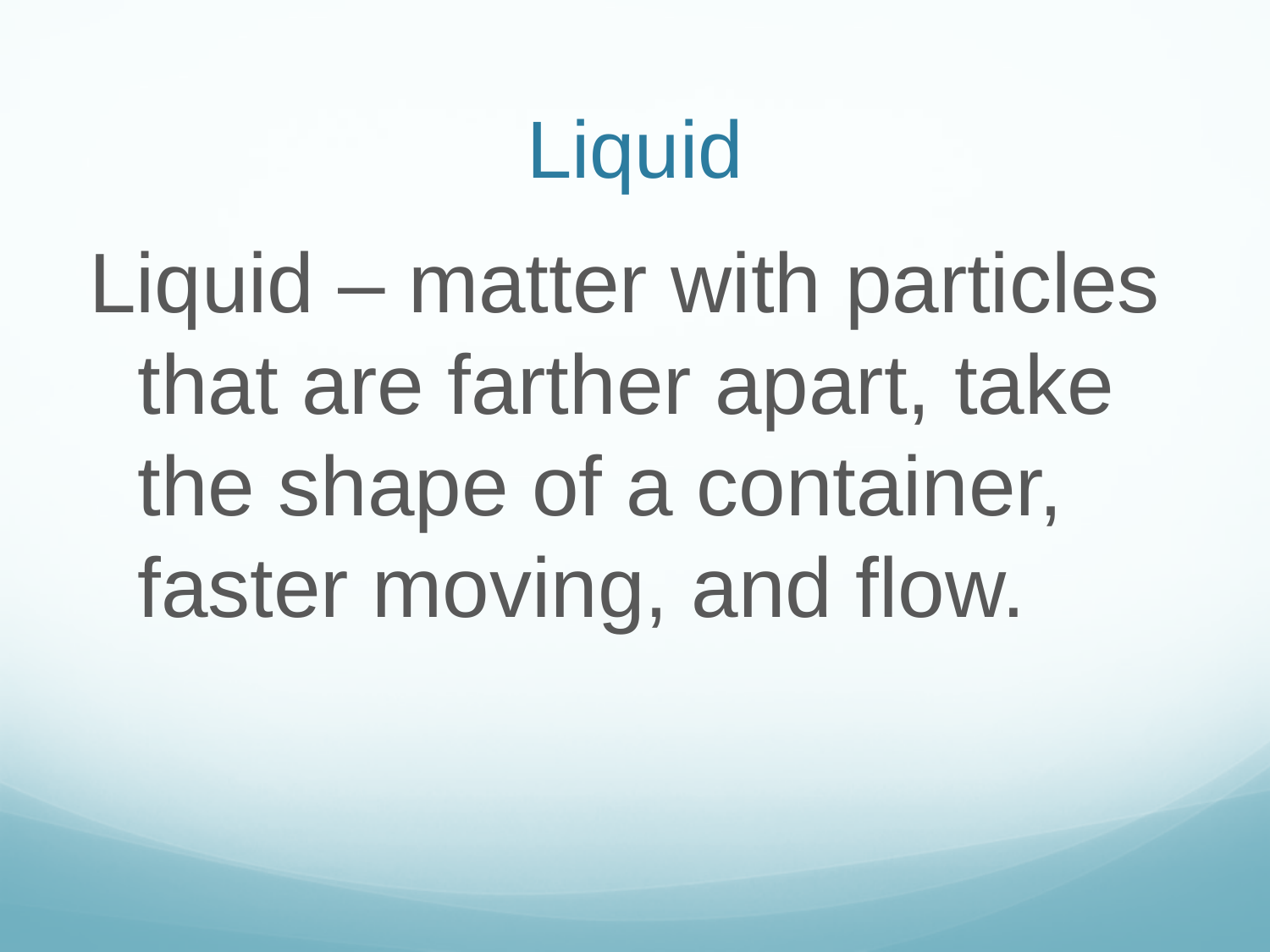

# Liquid
Liquid – matter with particles that are farther apart, take the shape of a container, faster moving, and flow.